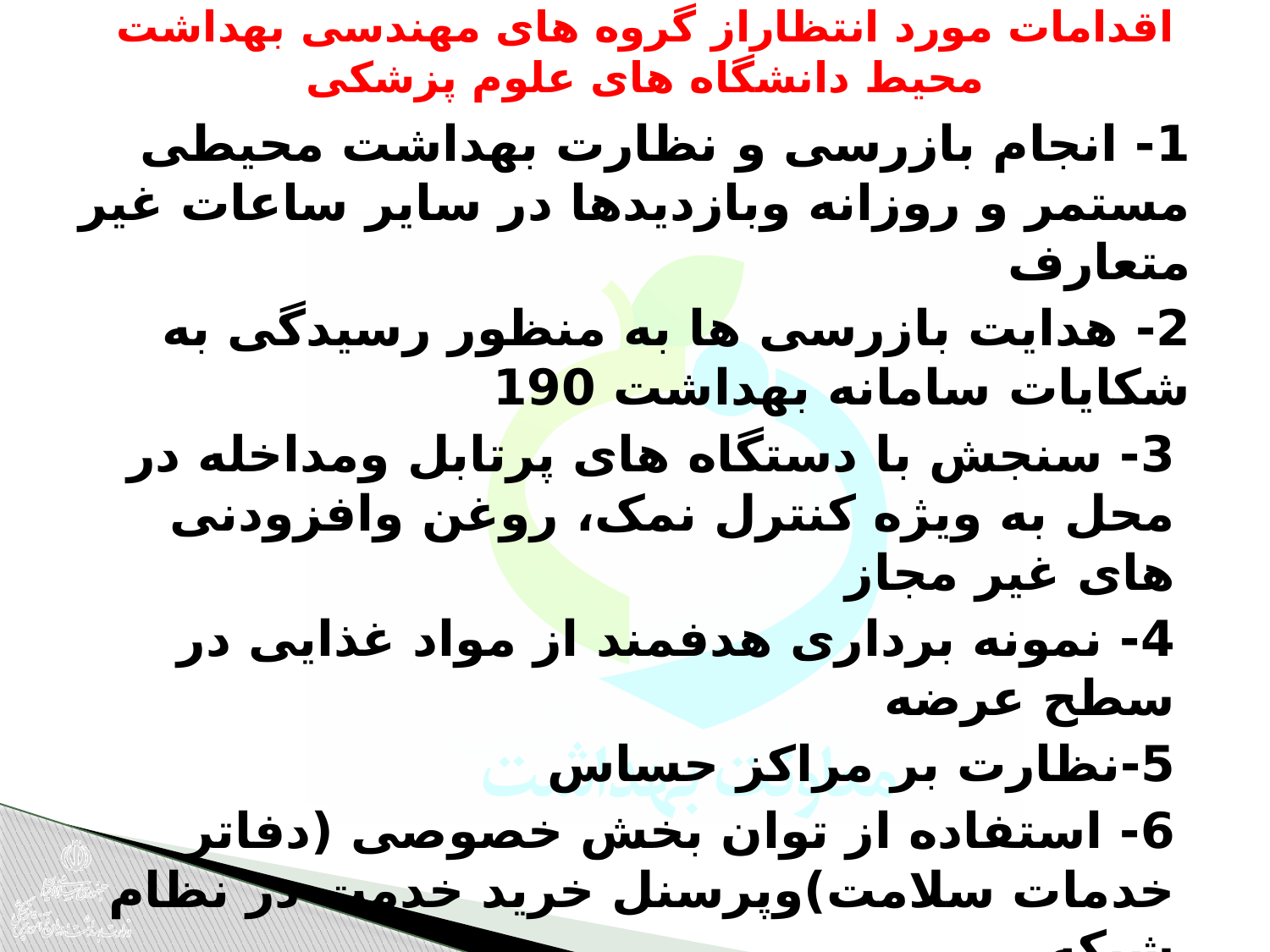

# اقدامات مورد انتظاراز گروه های مهندسی بهداشت محیط دانشگاه های علوم پزشکی
1- انجام بازرسی و نظارت بهداشت محیطی مستمر و روزانه وبازدیدها در سایر ساعات غیر متعارف
2- هدایت بازرسی ها به منظور رسیدگی به شکایات سامانه بهداشت 190
3- سنجش با دستگاه های پرتابل ومداخله در محل به ویژه کنترل نمک، روغن وافزودنی های غیر مجاز
4- نمونه برداری هدفمند از مواد غذایی در سطح عرضه
5-نظارت بر مراکز حساس
6- استفاده از توان بخش خصوصی (دفاتر خدمات سلامت)وپرسنل خرید خدمت در نظام شبکه